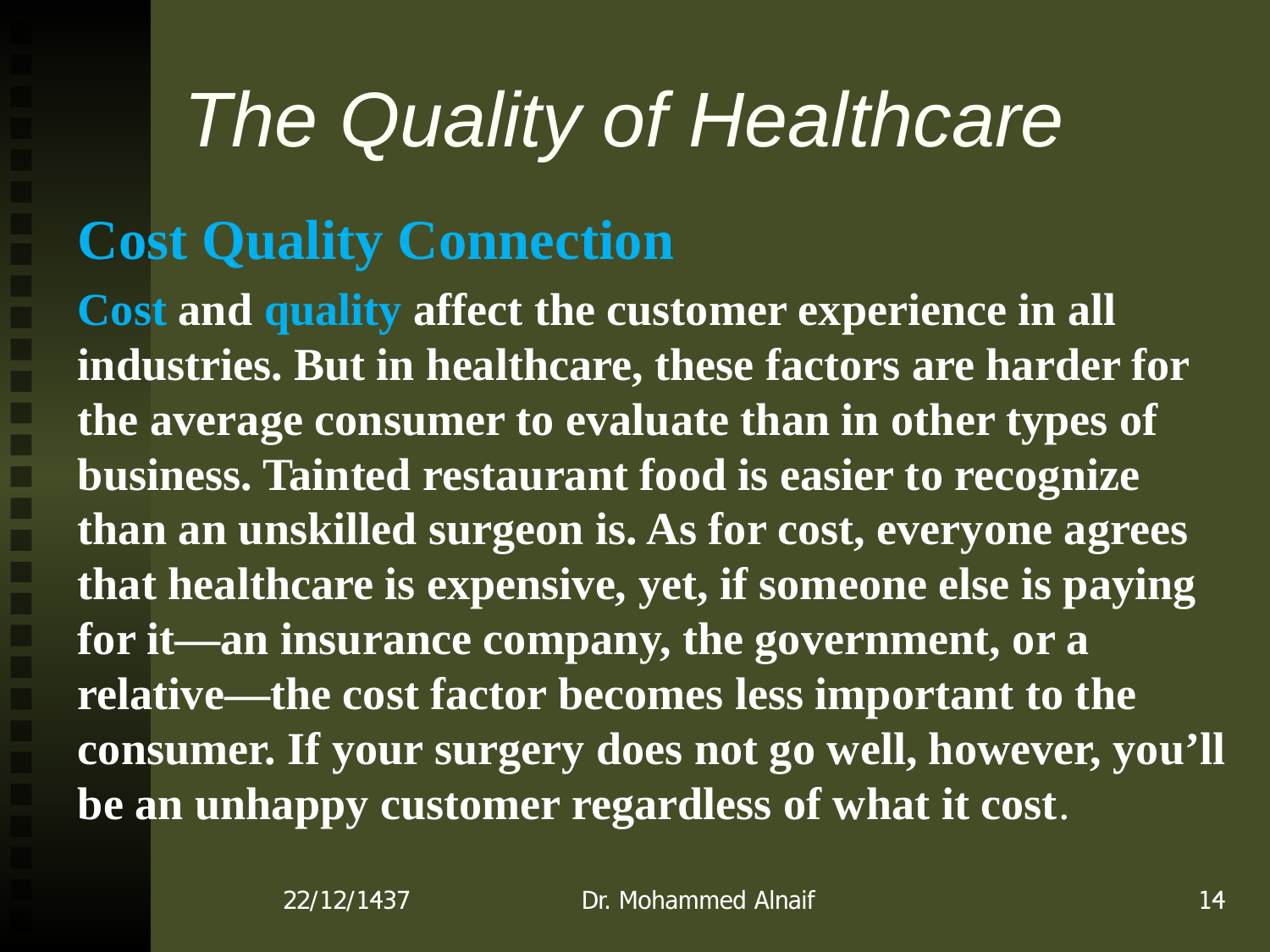

# The Quality of Healthcare
Cost Quality Connection
Cost and quality affect the customer experience in all industries. But in healthcare, these factors are harder for the average consumer to evaluate than in other types of business. Tainted restaurant food is easier to recognize than an unskilled surgeon is. As for cost, everyone agrees that healthcare is expensive, yet, if someone else is paying for it—an insurance company, the government, or a relative—the cost factor becomes less important to the consumer. If your surgery does not go well, however, you’ll be an unhappy customer regardless of what it cost.
22/12/1437
Dr. Mohammed Alnaif
14